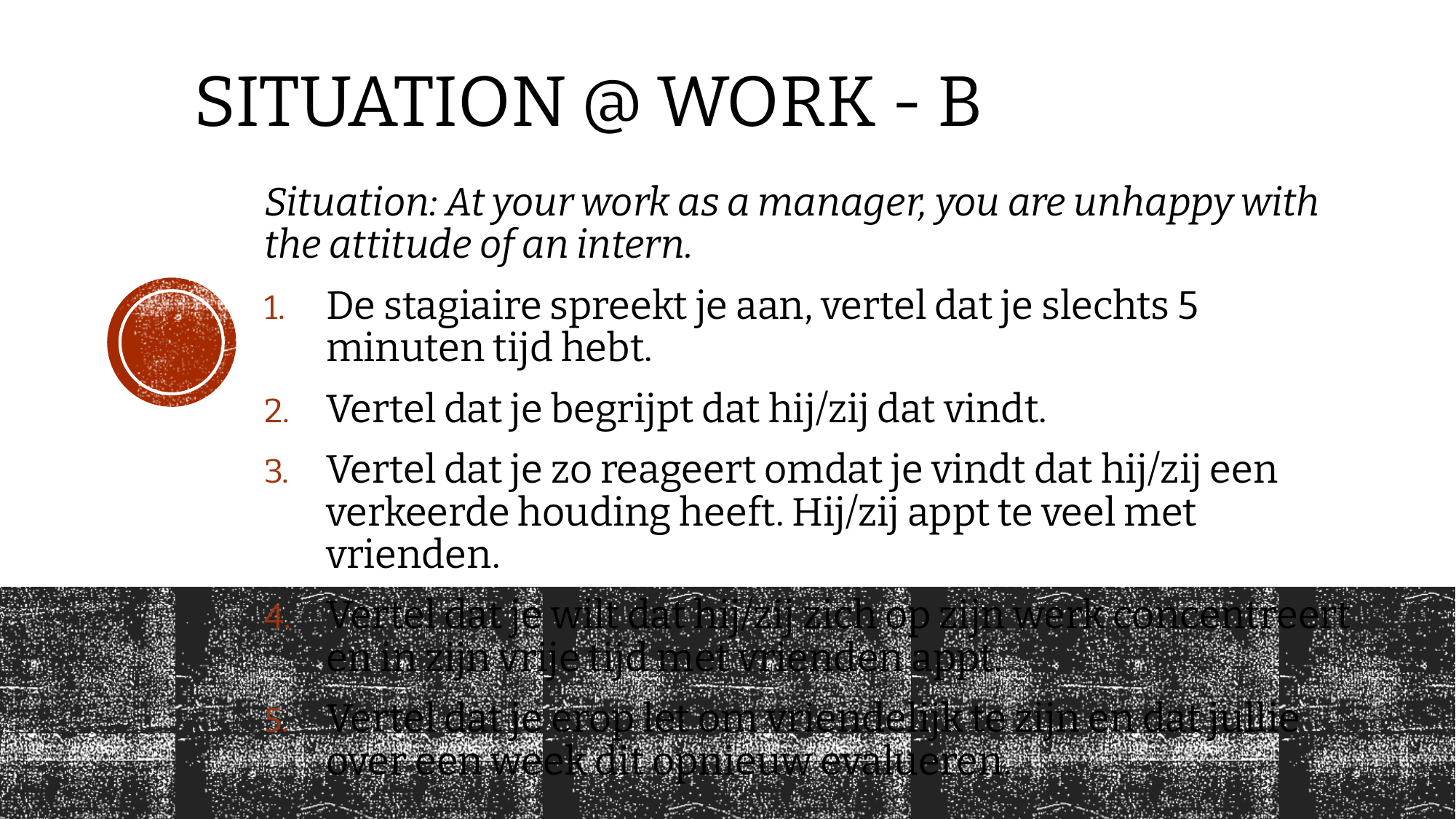

# Situation @ work - b
Situation: At your work as a manager, you are unhappy with the attitude of an intern.
De stagiaire spreekt je aan, vertel dat je slechts 5 minuten tijd hebt.
Vertel dat je begrijpt dat hij/zij dat vindt.
Vertel dat je zo reageert omdat je vindt dat hij/zij een verkeerde houding heeft. Hij/zij appt te veel met vrienden.
Vertel dat je wilt dat hij/zij zich op zijn werk concentreert en in zijn vrije tijd met vrienden appt.
Vertel dat je erop let om vriendelijk te zijn en dat jullie over een week dit opnieuw evalueren.